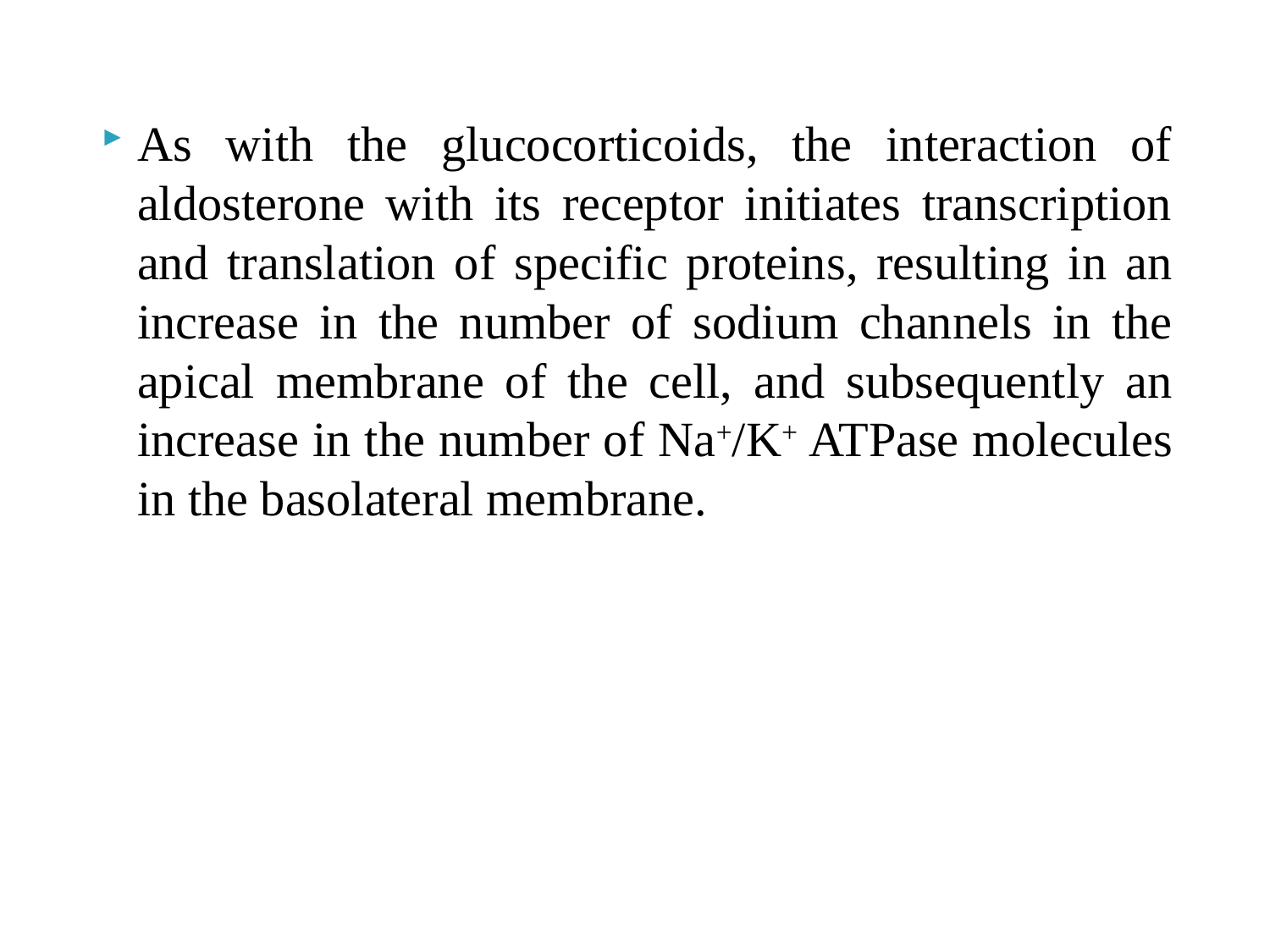

As with the glucocorticoids, the interaction of aldosterone with its receptor initiates transcription and translation of specific proteins, resulting in an increase in the number of sodium channels in the apical membrane of the cell, and subsequently an increase in the number of Na+/K+ ATPase molecules in the basolateral membrane.